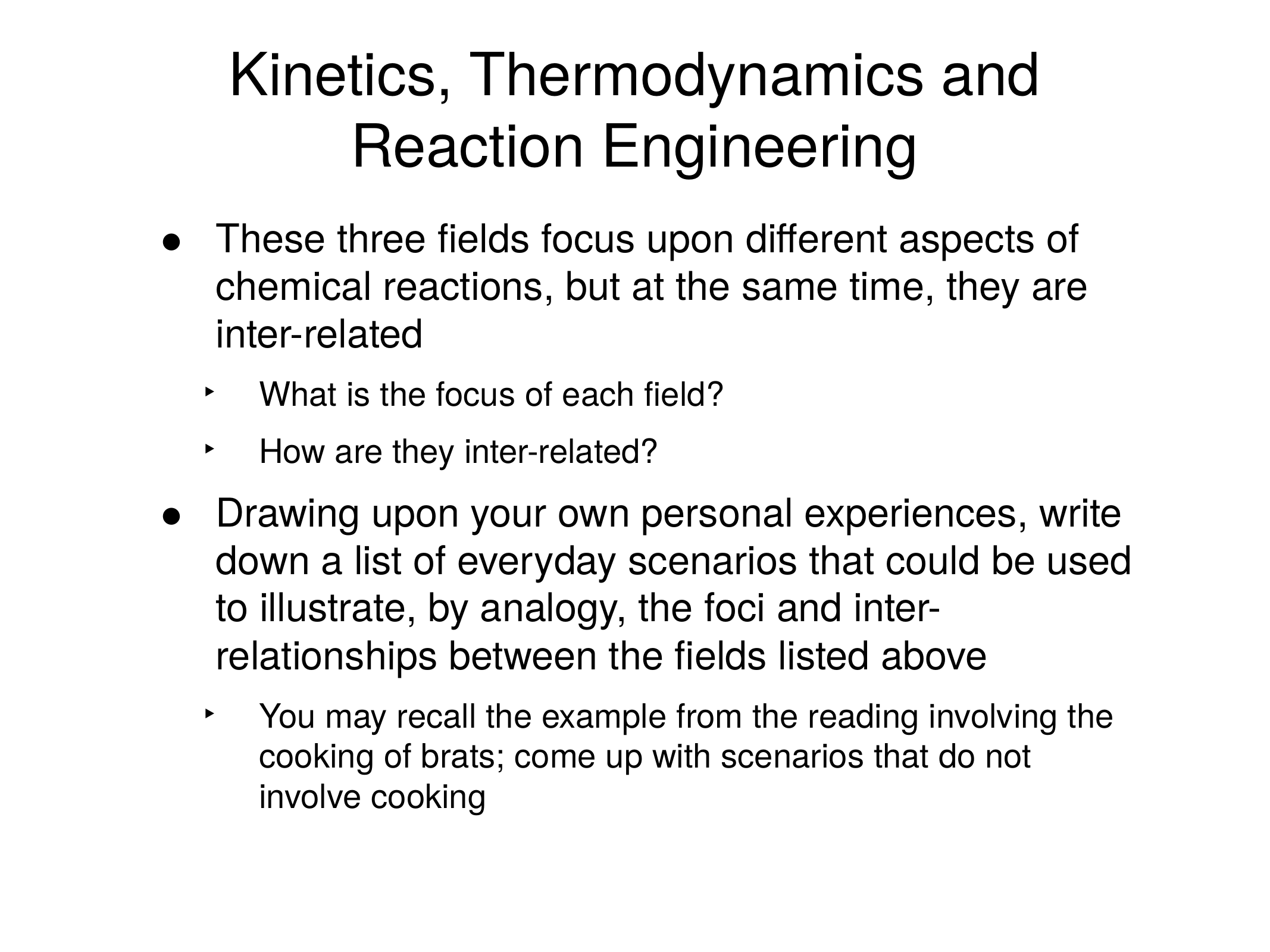

# Kinetics, Thermodynamics and Reaction Engineering
These three fields focus upon different aspects of chemical reactions, but at the same time, they are inter-related
What is the focus of each field?
How are they inter-related?
Drawing upon your own personal experiences, write down a list of everyday scenarios that could be used to illustrate, by analogy, the foci and inter-relationships between the fields listed above
You may recall the example from the reading involving the cooking of brats; come up with scenarios that do not involve cooking